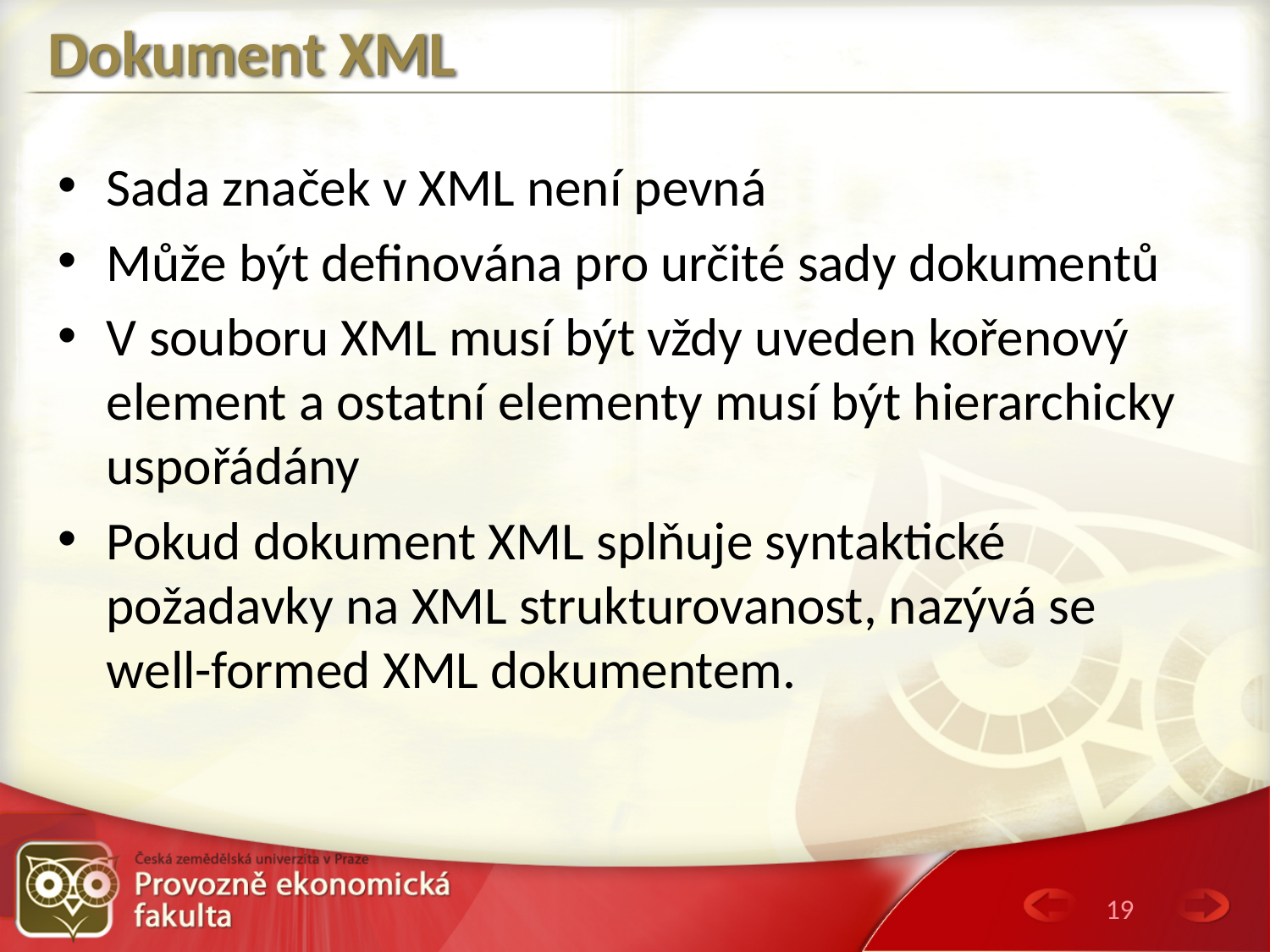

# Dokument XML
Sada značek v XML není pevná
Může být definována pro určité sady dokumentů
V souboru XML musí být vždy uveden kořenový element a ostatní elementy musí být hierarchicky uspořádány
Pokud dokument XML splňuje syntaktické požadavky na XML strukturovanost, nazývá se well-formed XML dokumentem.